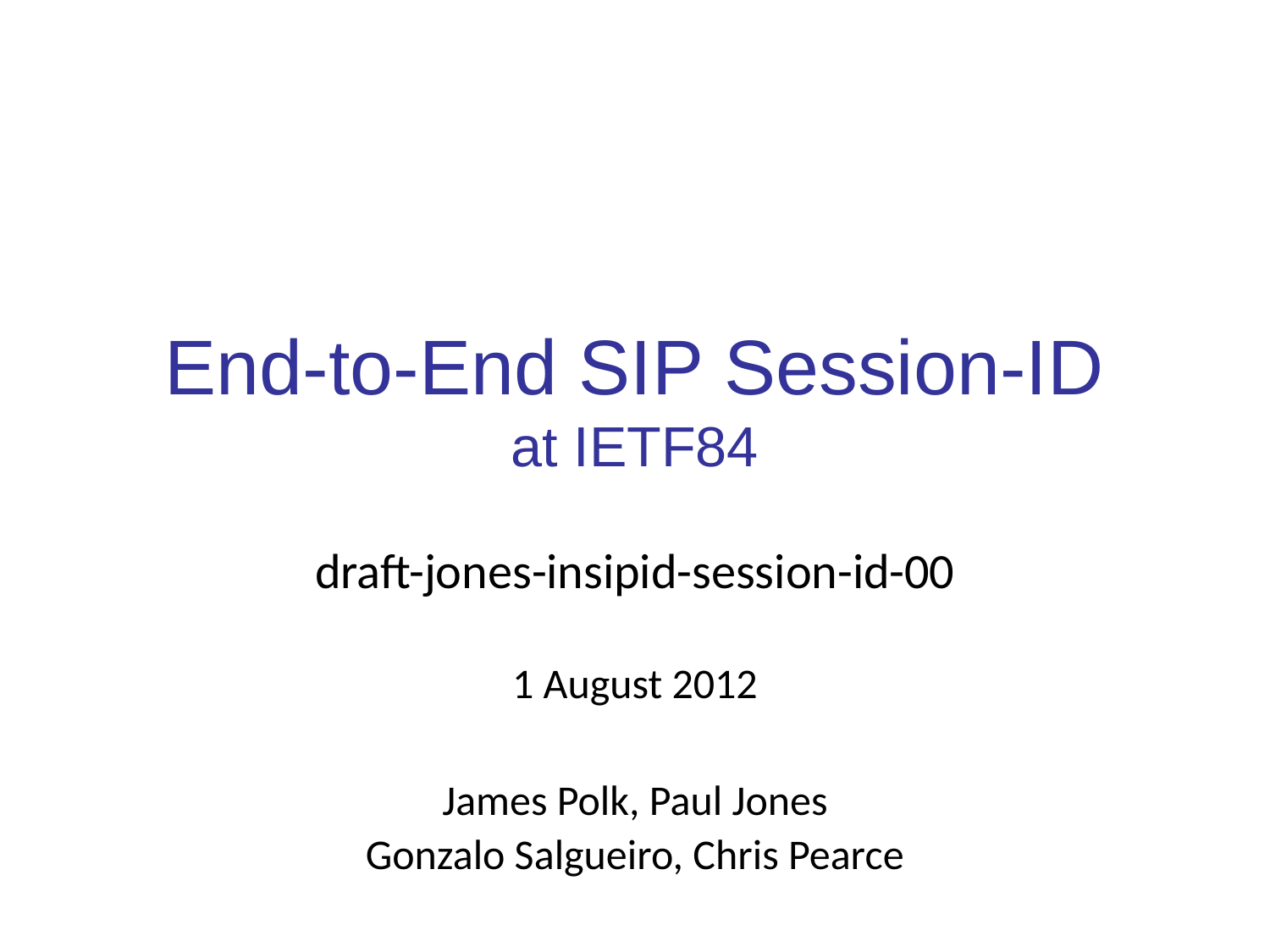

# End-to-End SIP Session-ID at IETF84
draft-jones-insipid-session-id-00

1 August 2012

James Polk, Paul Jones
Gonzalo Salgueiro, Chris Pearce